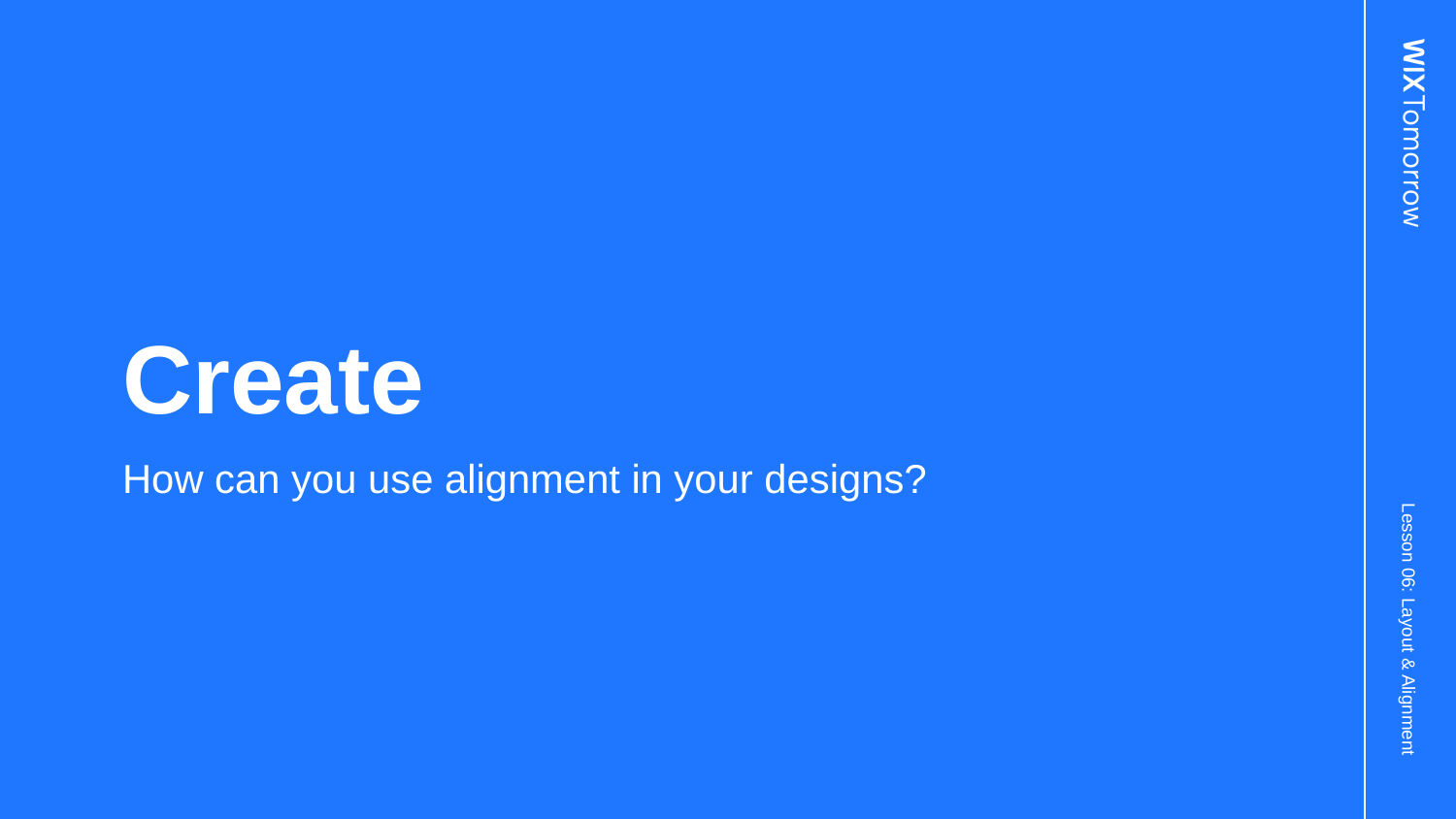

# Create
How can you use alignment in your designs?